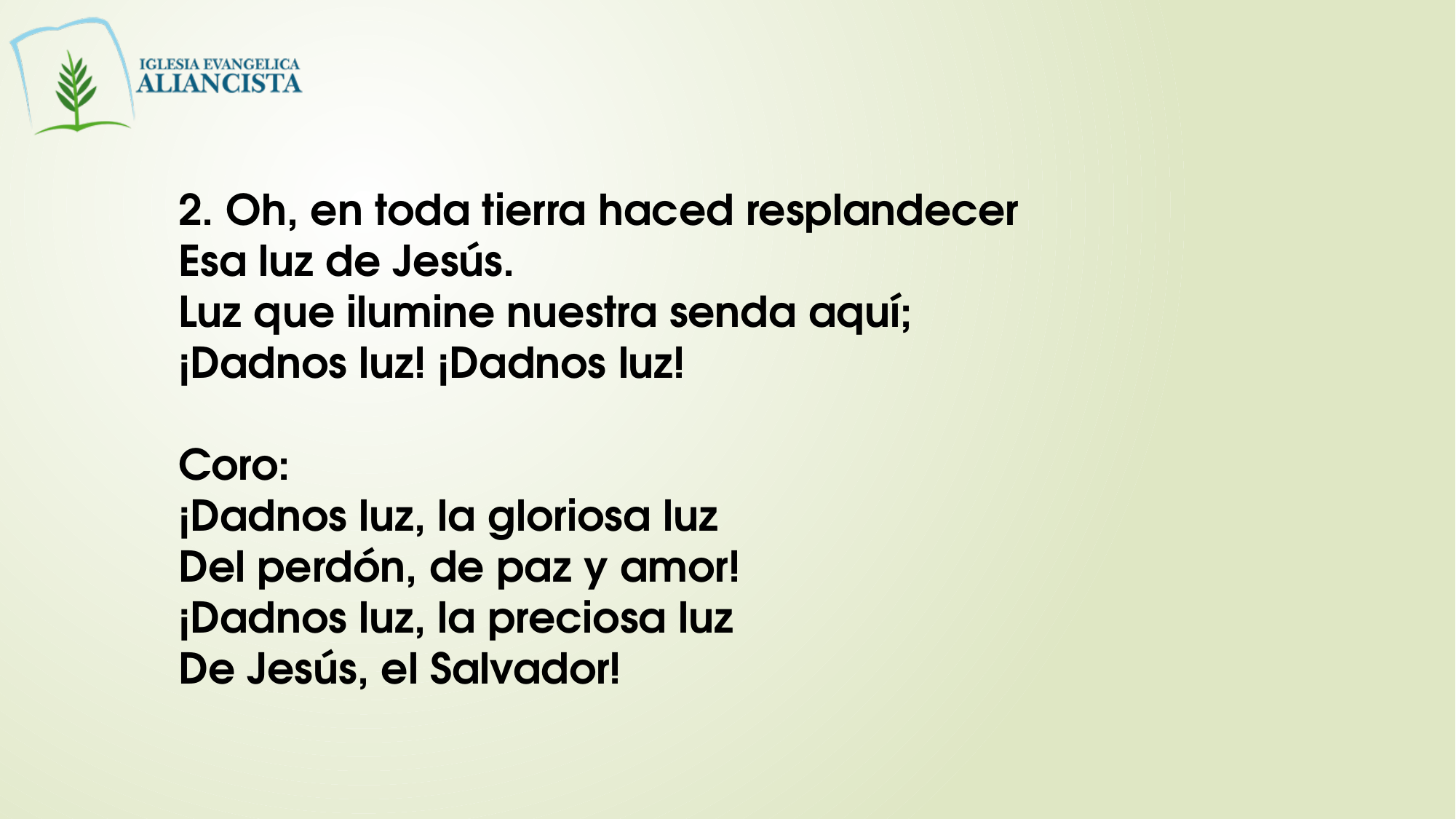

2. Oh, en toda tierra haced resplandecer
Esa luz de Jesús.
Luz que ilumine nuestra senda aquí;
¡Dadnos luz! ¡Dadnos luz!

Coro:
¡Dadnos luz, la gloriosa luz
Del perdón, de paz y amor!
¡Dadnos luz, la preciosa luz
De Jesús, el Salvador!